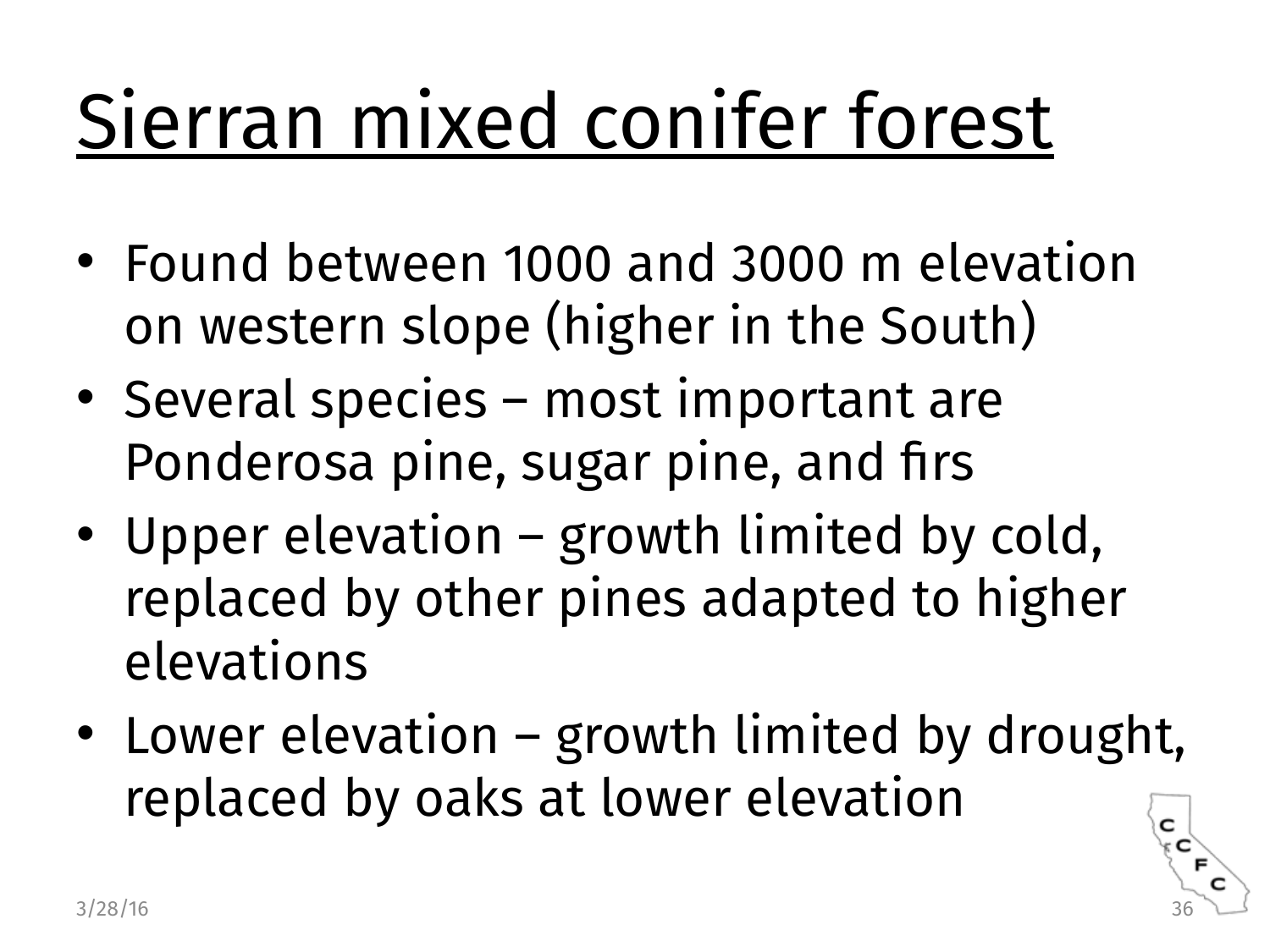

# Sierran mixed conifer forest
Found between 1000 and 3000 m elevation on western slope (higher in the South)
Several species – most important are Ponderosa pine, sugar pine, and firs
Upper elevation – growth limited by cold, replaced by other pines adapted to higher elevations
Lower elevation – growth limited by drought, replaced by oaks at lower elevation
3/28/16
36